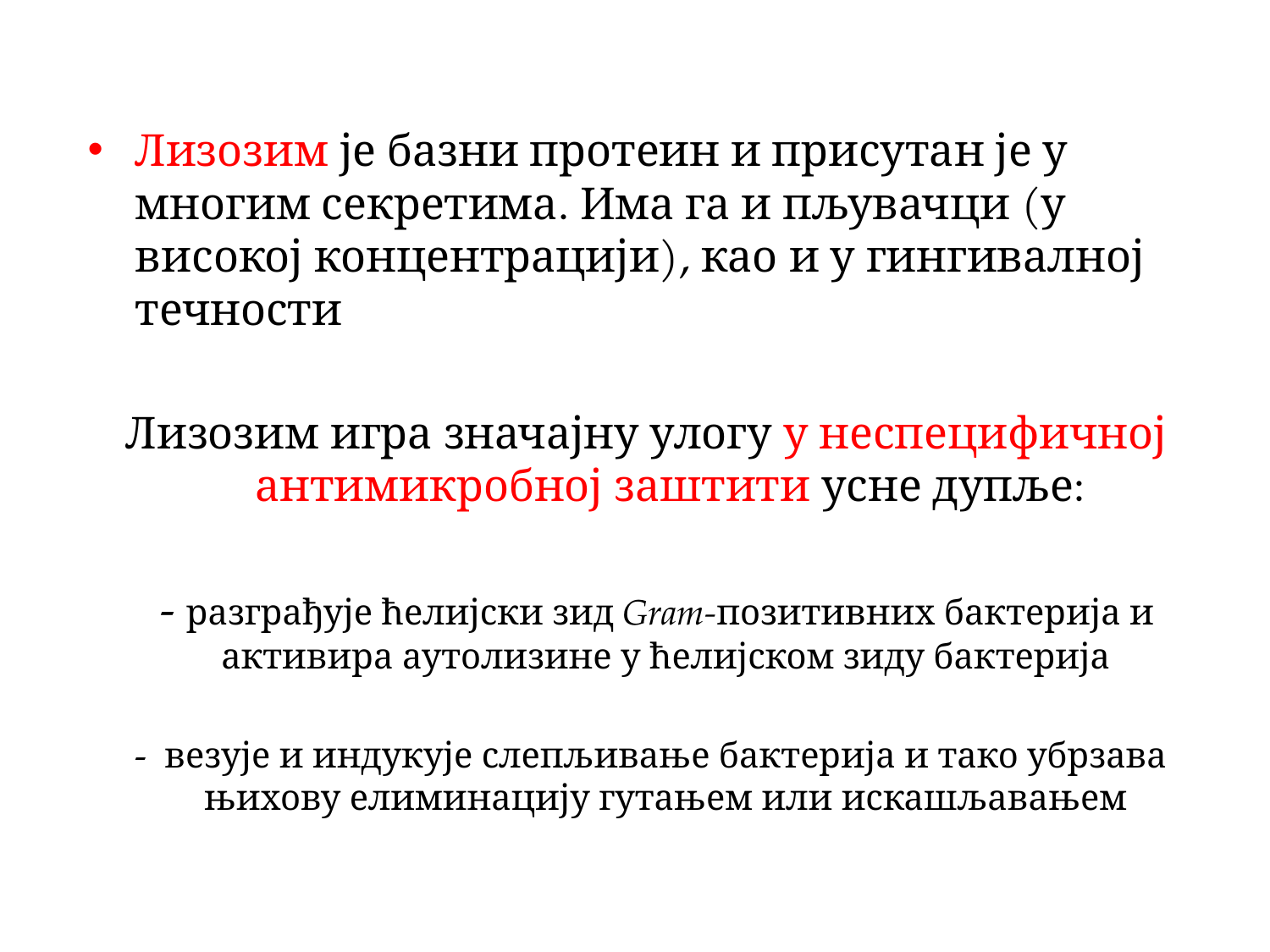

Лизозим је базни протеин и присутан је у многим секретима. Има га и пљувачци (у високој концентрацији), као и у гингивалној течности

Лизозим игра значајну улогу у неспецифичној антимикробној заштити усне дупље:

  - разграђује ћелијски зид Gram-позитивних бактерија и активира аутолизине у ћелијском зиду бактерија

 -  везује и индукује слепљивање бактерија и тако убрзава њихову елиминацију гутањем или искашљавањем